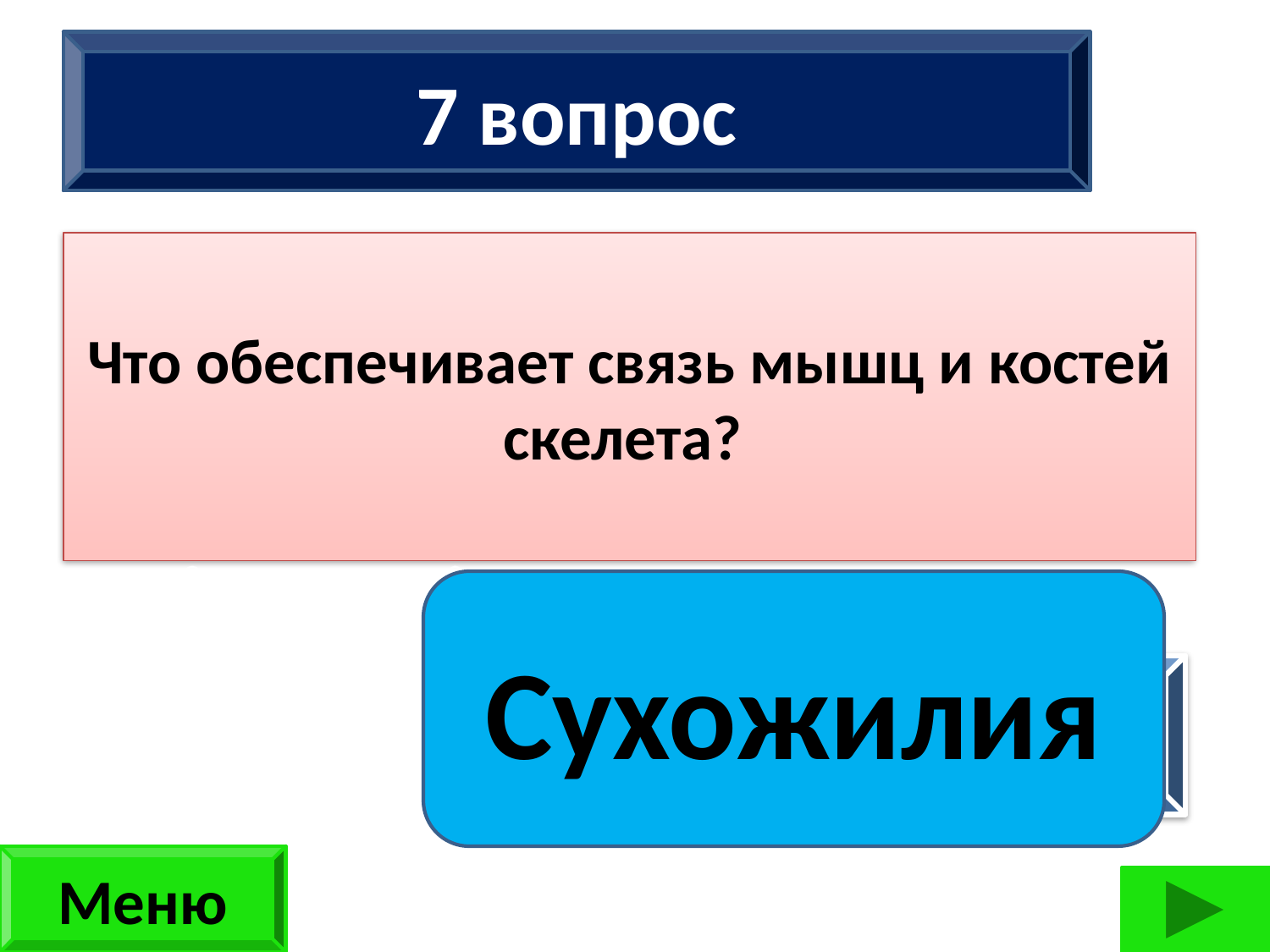

7 вопрос
Что обеспечивает связь мышц и костей скелета?
Сколько ног имеют 2 жука, 3 паука, 2 ужа, 3 чижа? (42 ноги)
Сухожилия
ответ
Меню